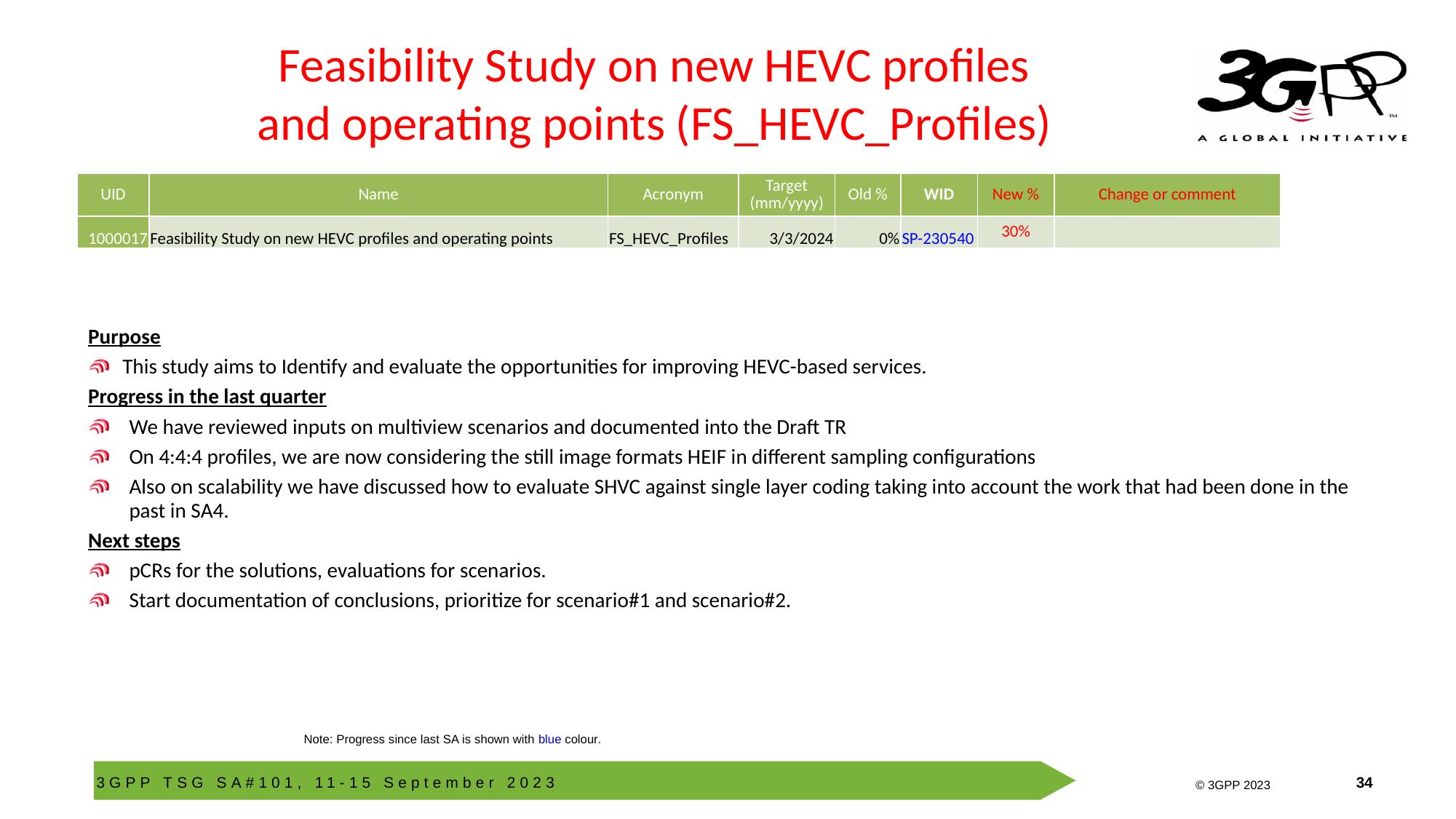

# Feasibility Study on new HEVC profiles and operating points (FS_HEVC_Profiles)
| UID | Name | Acronym | Target (mm/yyyy) | Old % | WID | New % | Change or comment |
| --- | --- | --- | --- | --- | --- | --- | --- |
| 1000017 | Feasibility Study on new HEVC profiles and operating points | FS\_HEVC\_Profiles | 3/3/2024 | 0% | SP-230540 | 30% |  |
Purpose
This study aims to Identify and evaluate the opportunities for improving HEVC-based services.
Progress in the last quarter
We have reviewed inputs on multiview scenarios and documented into the Draft TR
On 4:4:4 profiles, we are now considering the still image formats HEIF in different sampling configurations
Also on scalability we have discussed how to evaluate SHVC against single layer coding taking into account the work that had been done in the past in SA4.
Next steps
pCRs for the solutions, evaluations for scenarios.
Start documentation of conclusions, prioritize for scenario#1 and scenario#2.

Note: Progress since last SA is shown with blue colour.